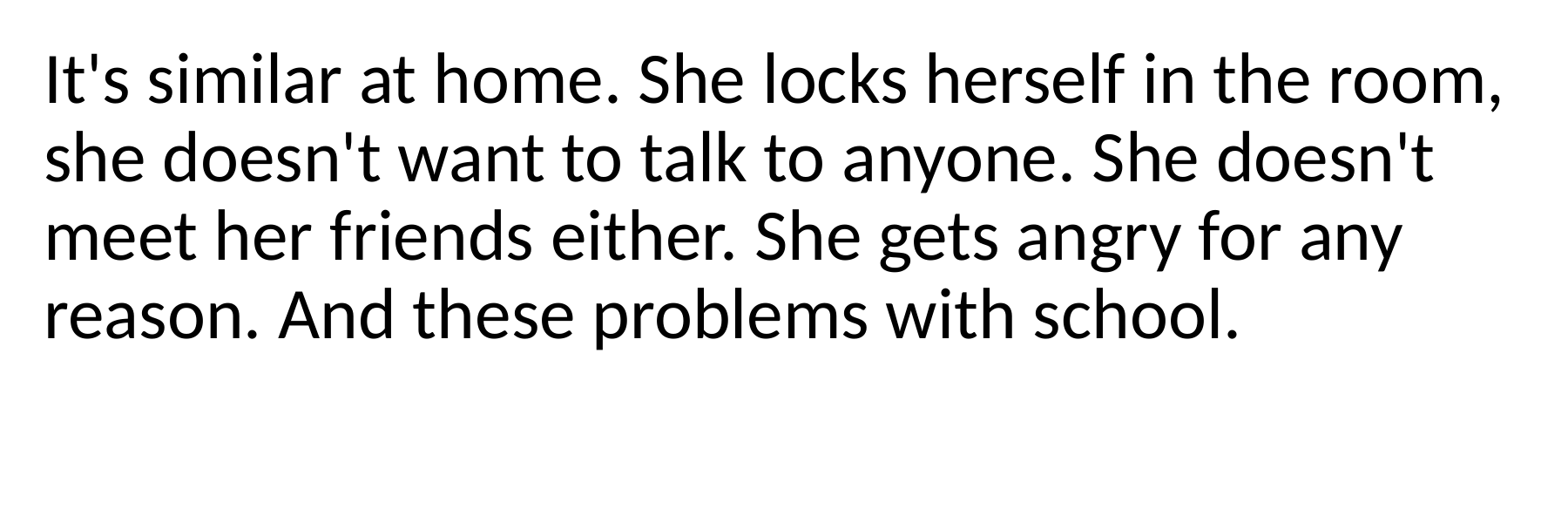

It's similar at home. She locks herself in the room, she doesn't want to talk to anyone. She doesn't meet her friends either. She gets angry for any reason. And these problems with school.